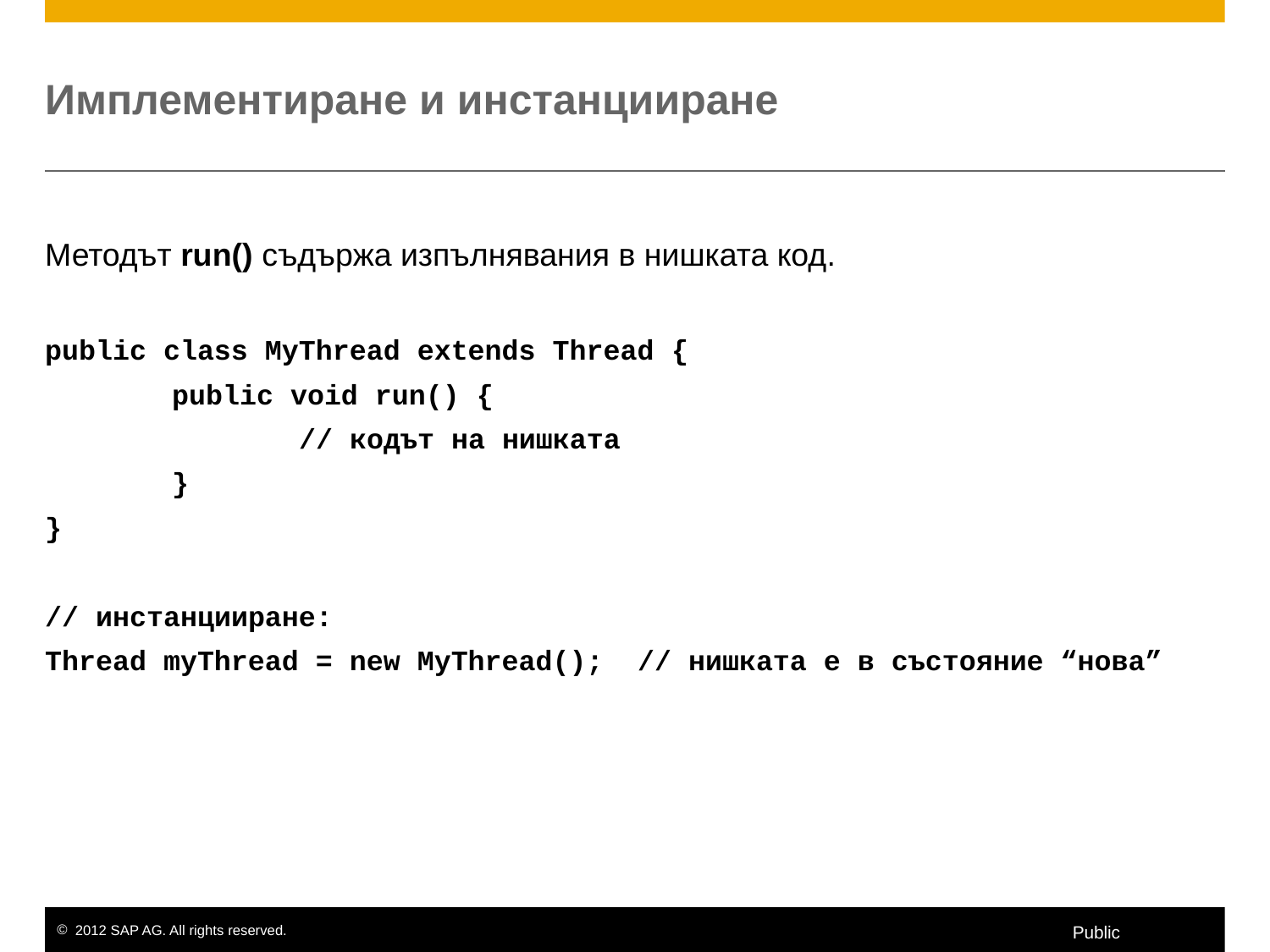

# Имплементиране и инстанцииране
Методът run() съдържа изпълнявания в нишката код.

public class MyThread extends Thread {
	public void run() {
		// кодът на нишката
	}
}

// инстанцииране:
Thread myThread = new MyThread();  // нишката е в състояние “нова”